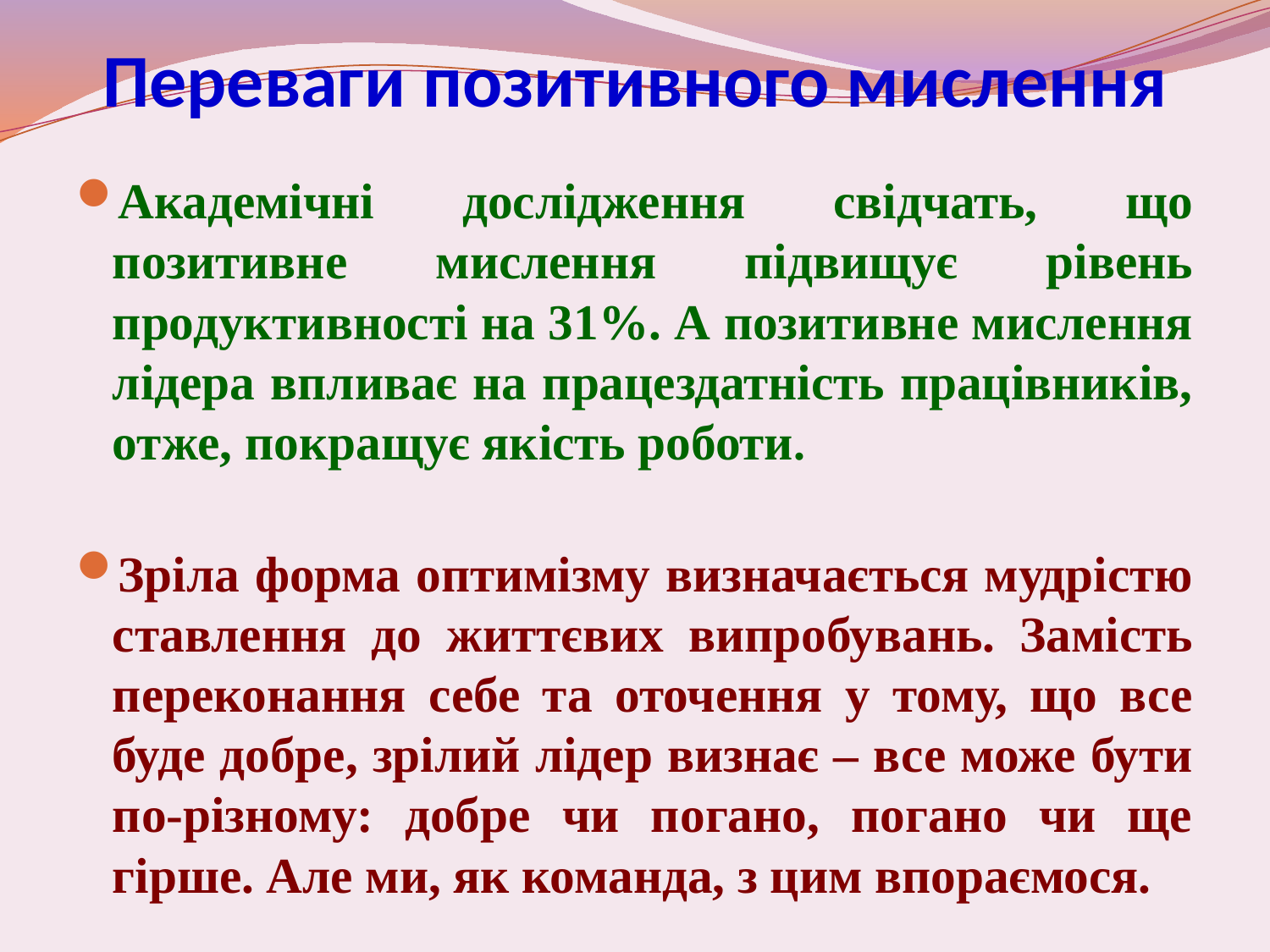

# Переваги позитивного мислення
Академічні дослідження свідчать, що позитивне мислення підвищує рівень продуктивності на 31%. А позитивне мислення лідера впливає на працездатність працівників, отже, покращує якість роботи.

Зріла форма оптимізму визначається мудрістю ставлення до життєвих випробувань. Замість переконання себе та оточення у тому, що все буде добре, зрілий лідер визнає – все може бути по-різному: добре чи погано, погано чи ще гірше. Але ми, як команда, з цим впораємося.